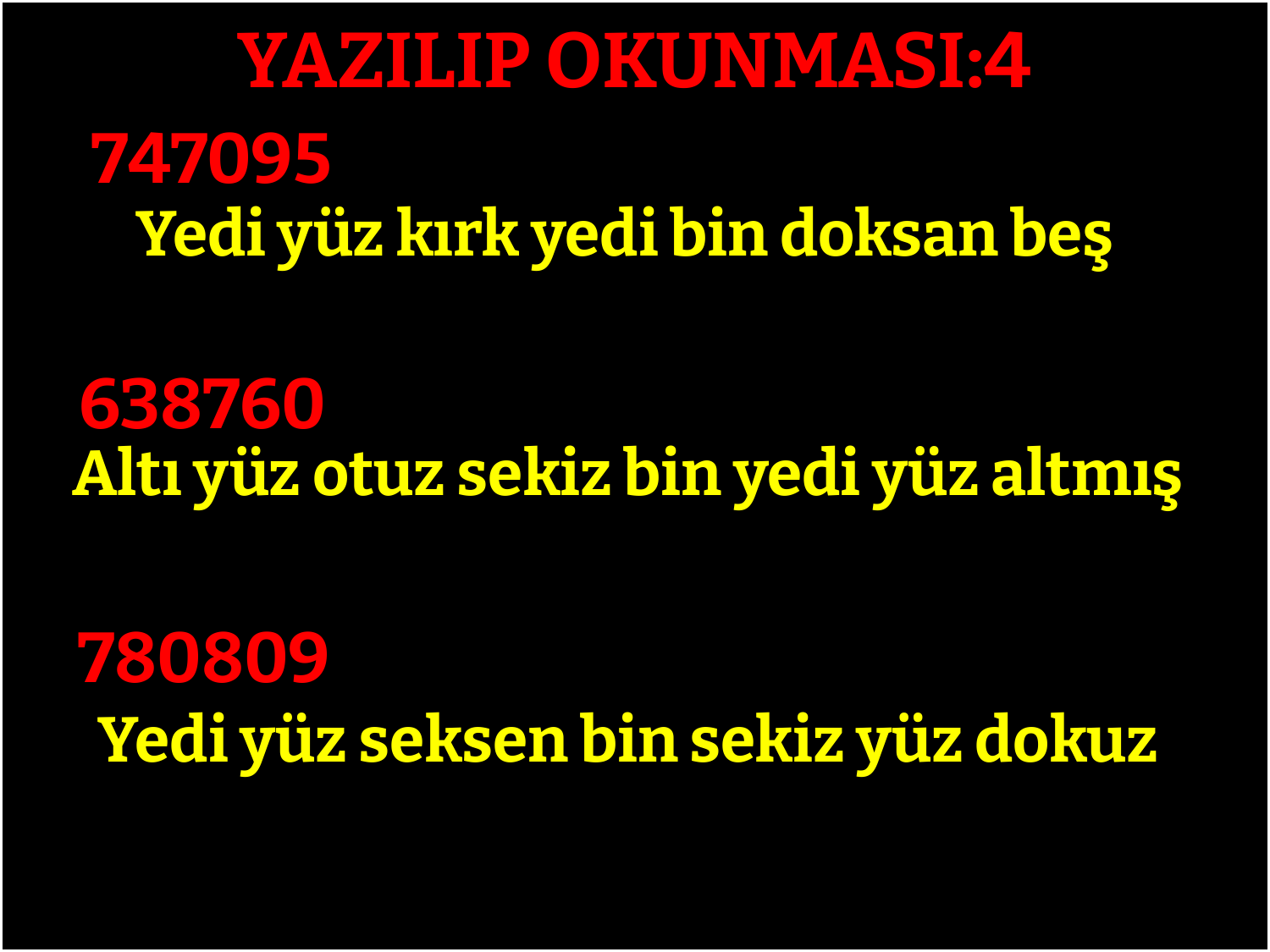

YAZILIP OKUNMASI:4
747095
Yedi yüz kırk yedi bin doksan beş
#
638760
Altı yüz otuz sekiz bin yedi yüz altmış
780809
Yedi yüz seksen bin sekiz yüz dokuz